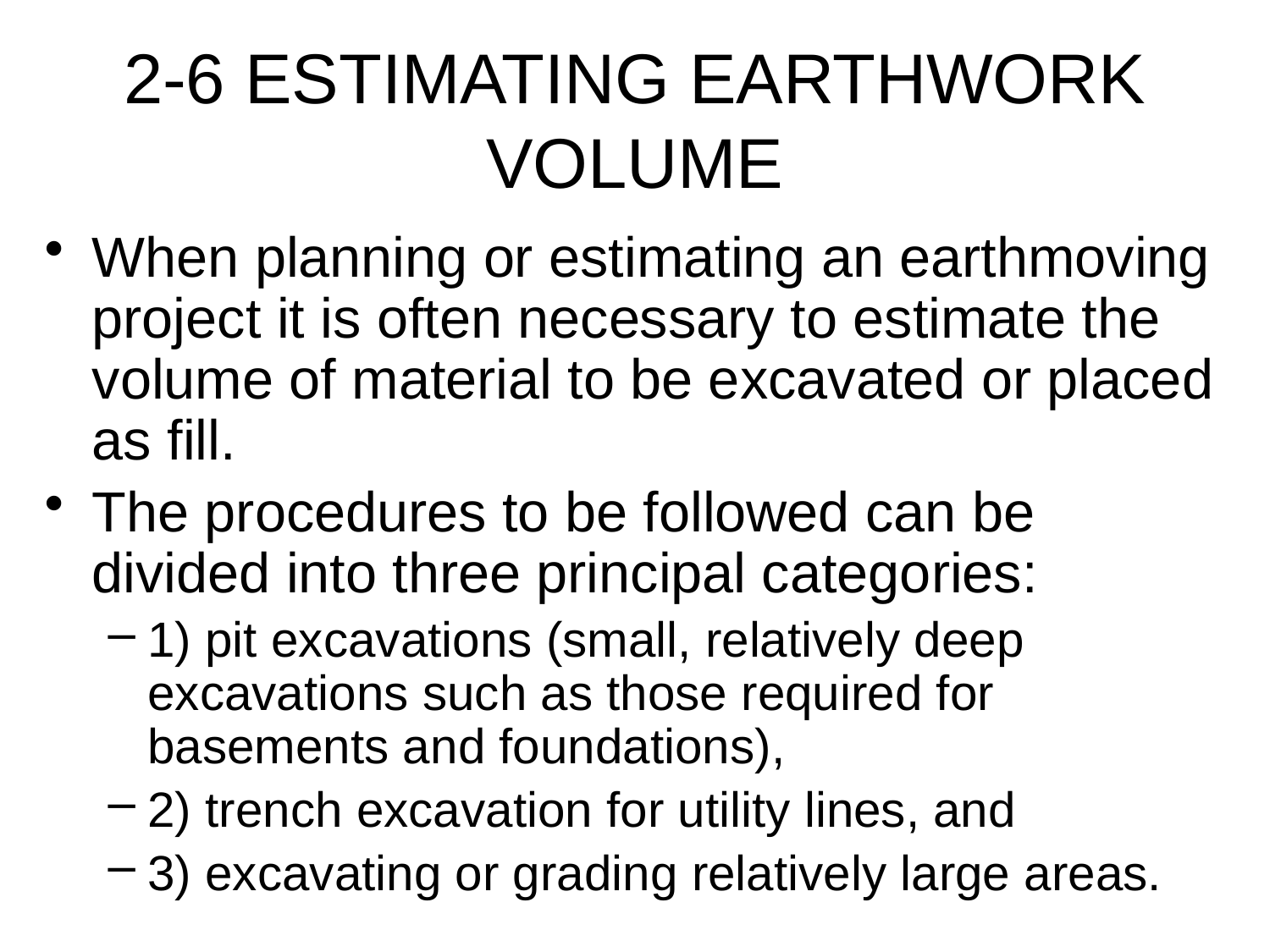

# 2-6 ESTIMATING EARTHWORK VOLUME
When planning or estimating an earthmoving project it is often necessary to estimate the volume of material to be excavated or placed as fill.
The procedures to be followed can be divided into three principal categories:
1) pit excavations (small, relatively deep excavations such as those required for basements and foundations),
2) trench excavation for utility lines, and
3) excavating or grading relatively large areas.